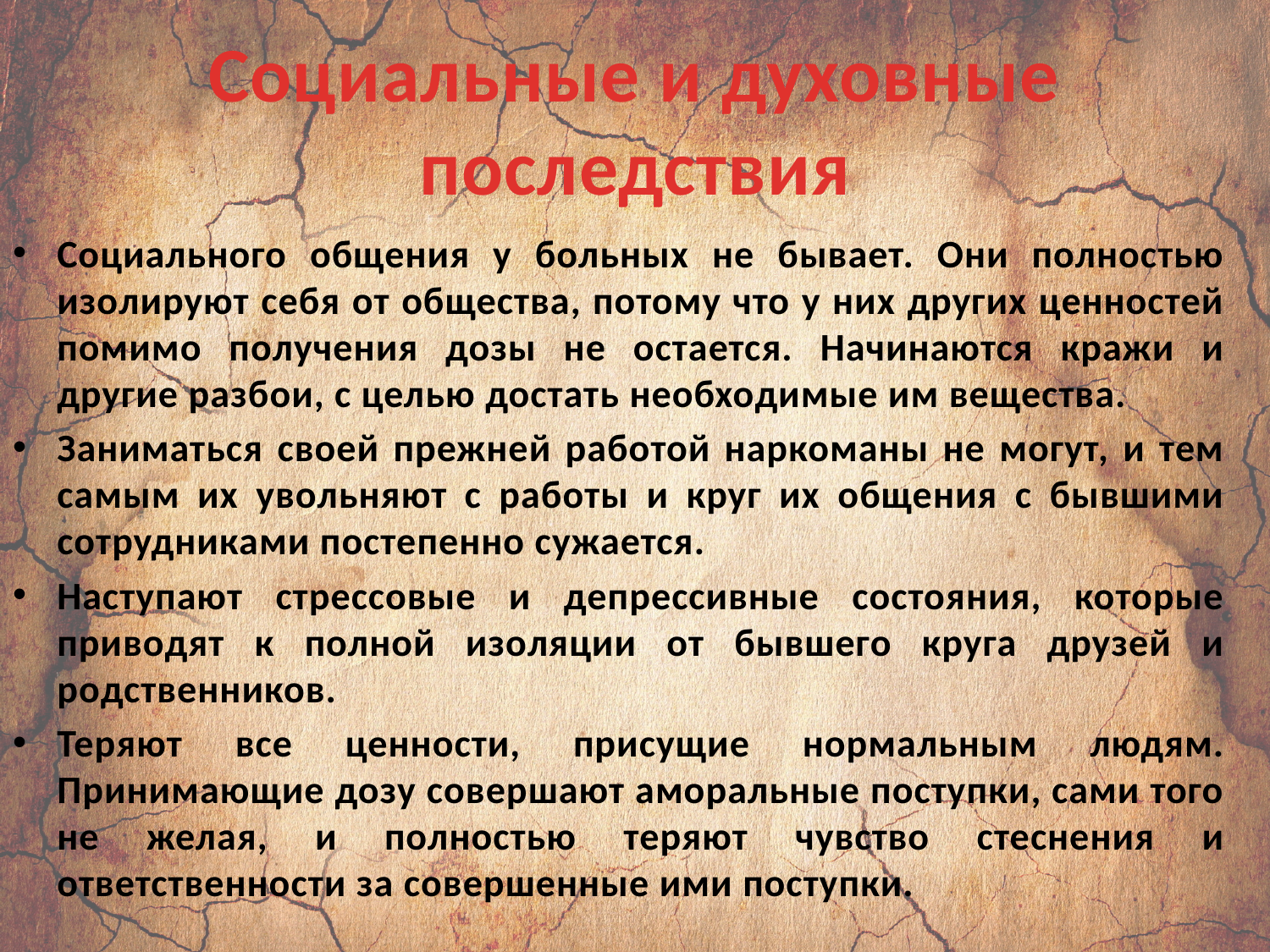

# Социальные и духовные последствия
Социального общения у больных не бывает. Они полностью изолируют себя от общества, потому что у них других ценностей помимо получения дозы не остается. Начинаются кражи и другие разбои, с целью достать необходимые им вещества.
Заниматься своей прежней работой наркоманы не могут, и тем самым их увольняют с работы и круг их общения с бывшими сотрудниками постепенно сужается.
Наступают стрессовые и депрессивные состояния, которые приводят к полной изоляции от бывшего круга друзей и родственников.
Теряют все ценности, присущие нормальным людям. Принимающие дозу совершают аморальные поступки, сами того не желая, и полностью теряют чувство стеснения и ответственности за совершенные ими поступки.